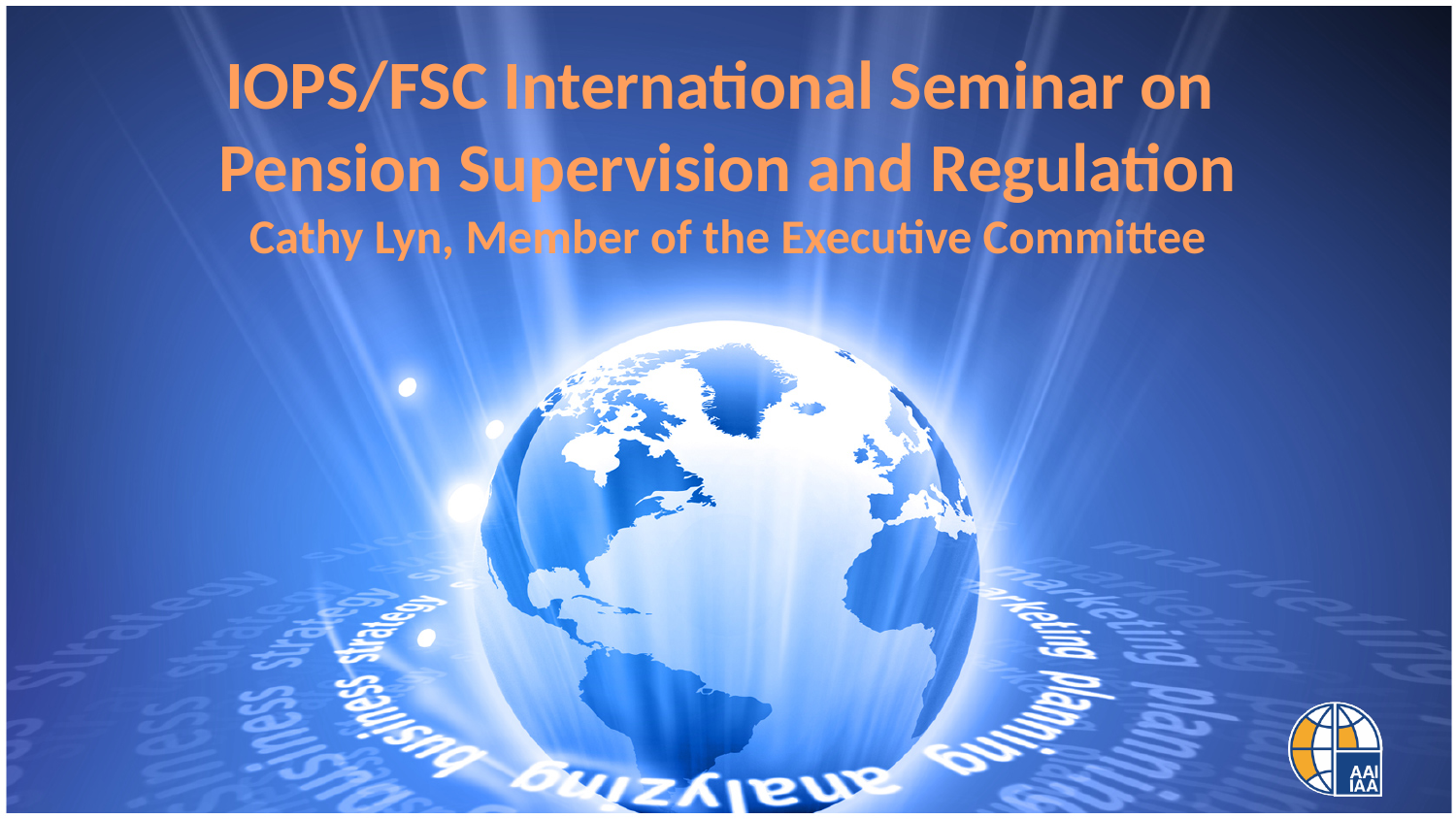

# IOPS/FSC International Seminar on Pension Supervision and Regulation Cathy Lyn, Member of the Executive Committee